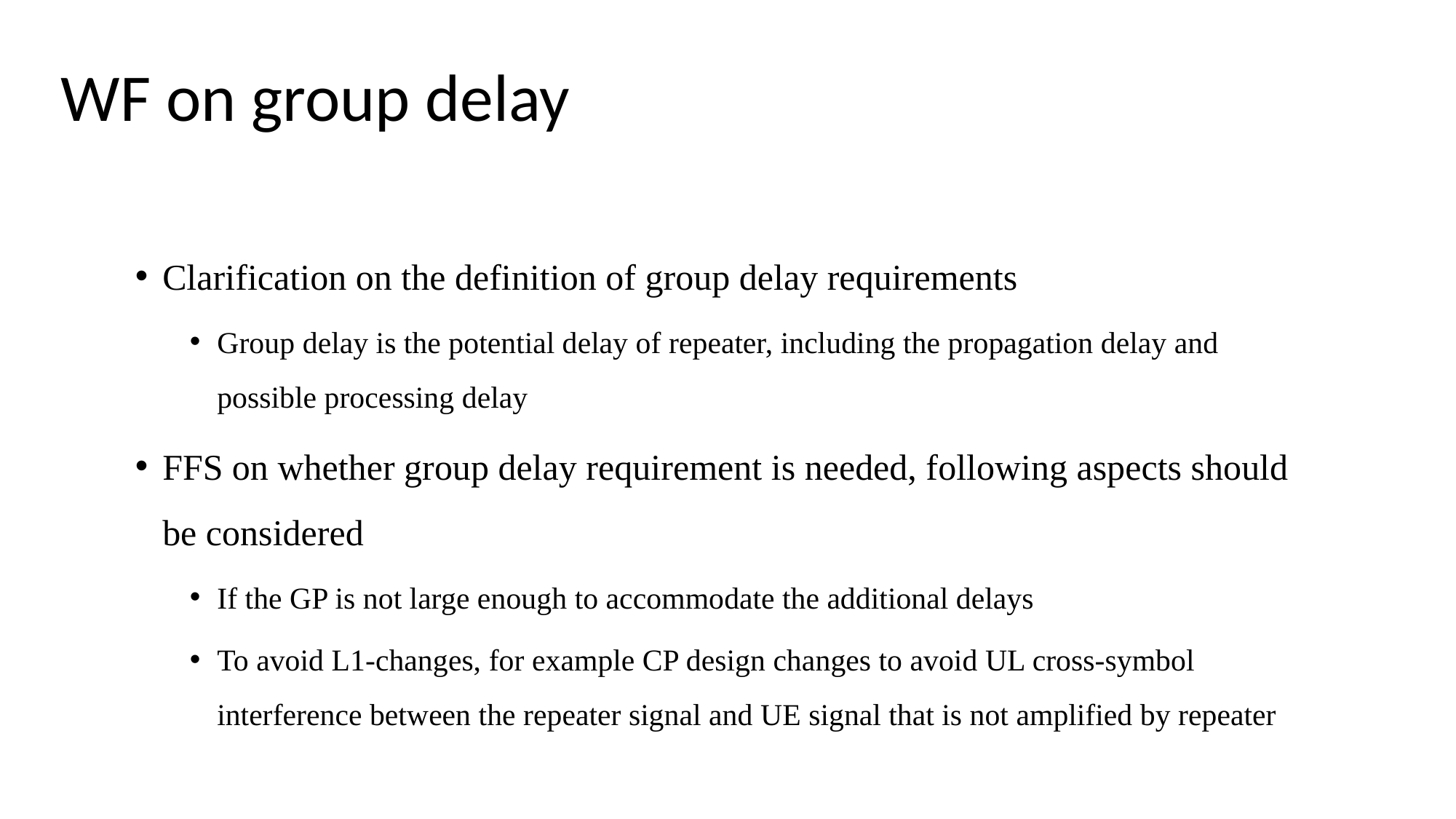

# WF on group delay

Clarification on the definition of group delay requirements
Group delay is the potential delay of repeater, including the propagation delay and possible processing delay
FFS on whether group delay requirement is needed, following aspects should be considered
If the GP is not large enough to accommodate the additional delays
To avoid L1-changes, for example CP design changes to avoid UL cross-symbol interference between the repeater signal and UE signal that is not amplified by repeater